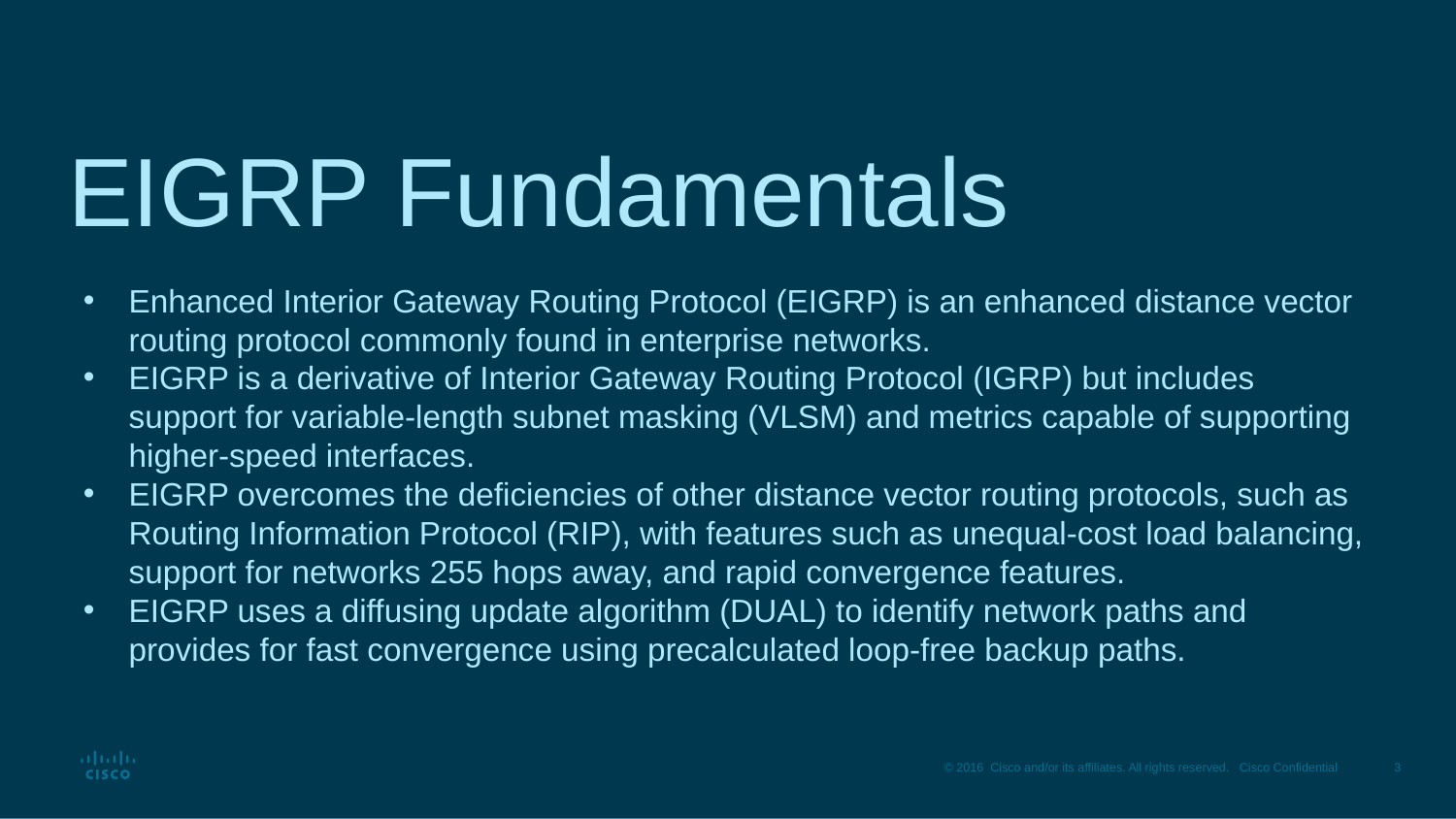

# EIGRP Fundamentals
Enhanced Interior Gateway Routing Protocol (EIGRP) is an enhanced distance vector routing protocol commonly found in enterprise networks.
EIGRP is a derivative of Interior Gateway Routing Protocol (IGRP) but includes support for variable-length subnet masking (VLSM) and metrics capable of supporting higher-speed interfaces.
EIGRP overcomes the deficiencies of other distance vector routing protocols, such as Routing Information Protocol (RIP), with features such as unequal-cost load balancing, support for networks 255 hops away, and rapid convergence features.
EIGRP uses a diffusing update algorithm (DUAL) to identify network paths and provides for fast convergence using precalculated loop-free backup paths.